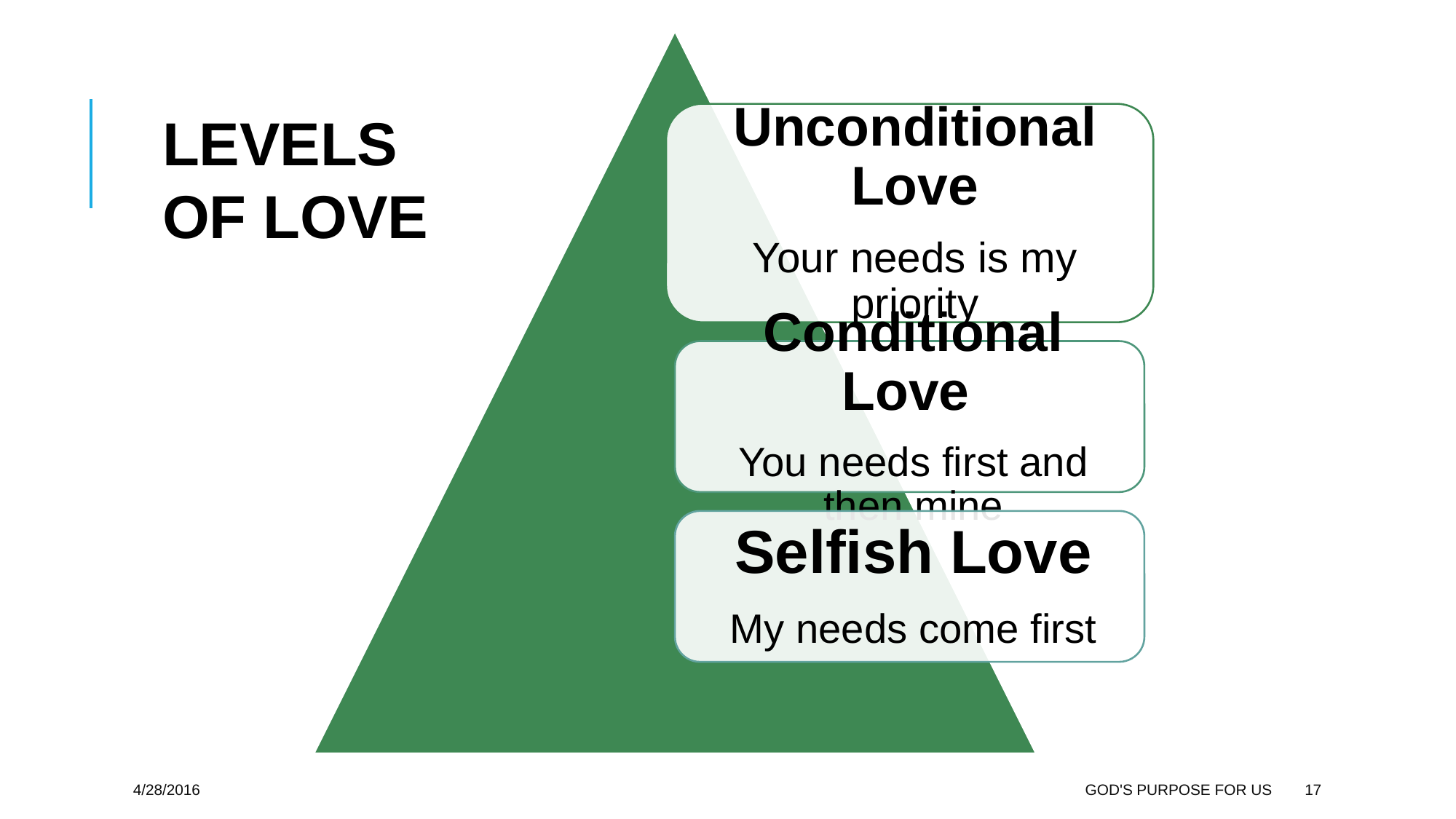

Unconditional Love
Your needs is my priority
Conditional Love
You needs first and then mine
Selfish Love
My needs come first
LEVELS OF LOVE
4/28/2016
God's Purpose for US
17